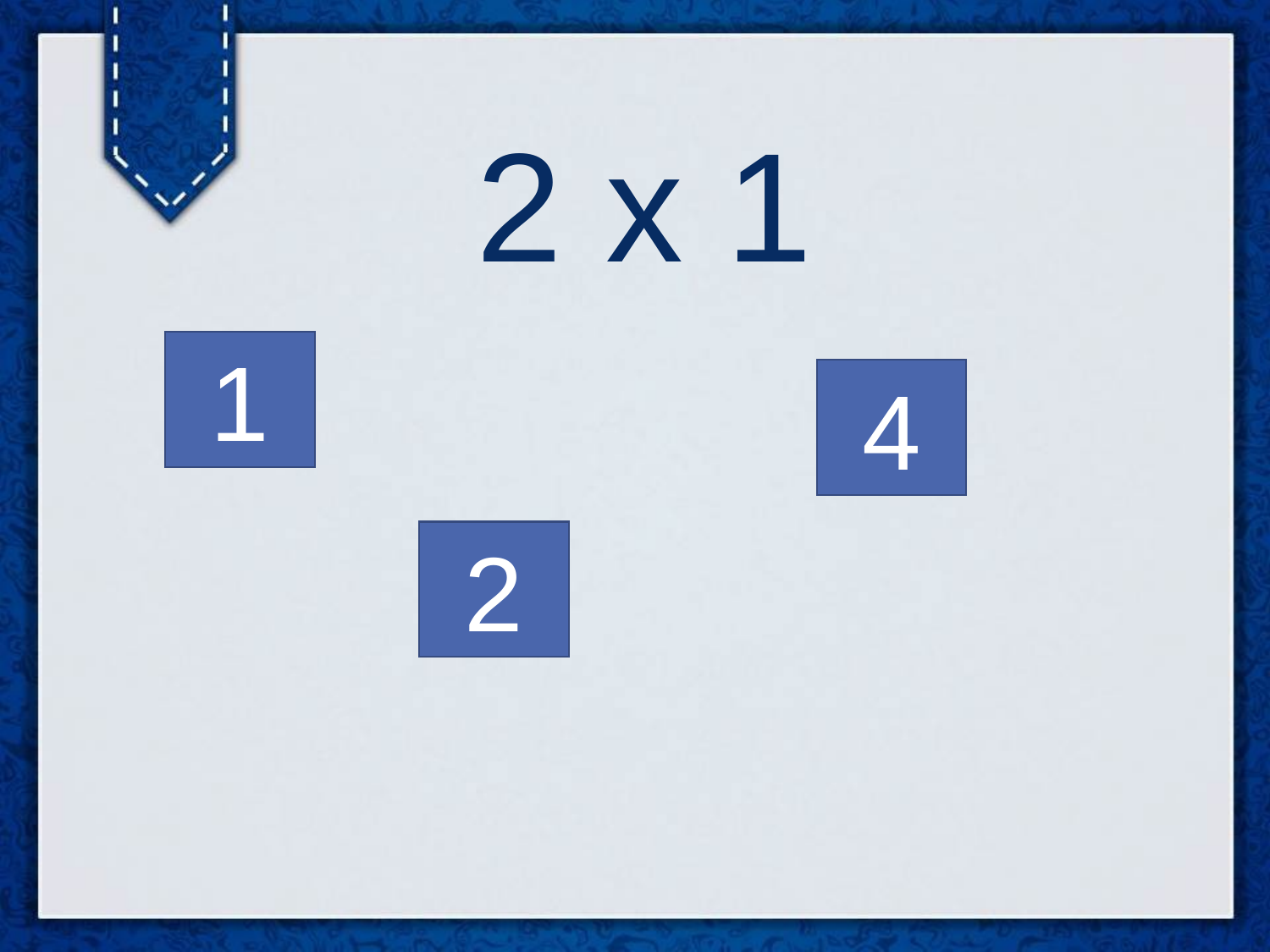

# 2 х 1
1
4
2